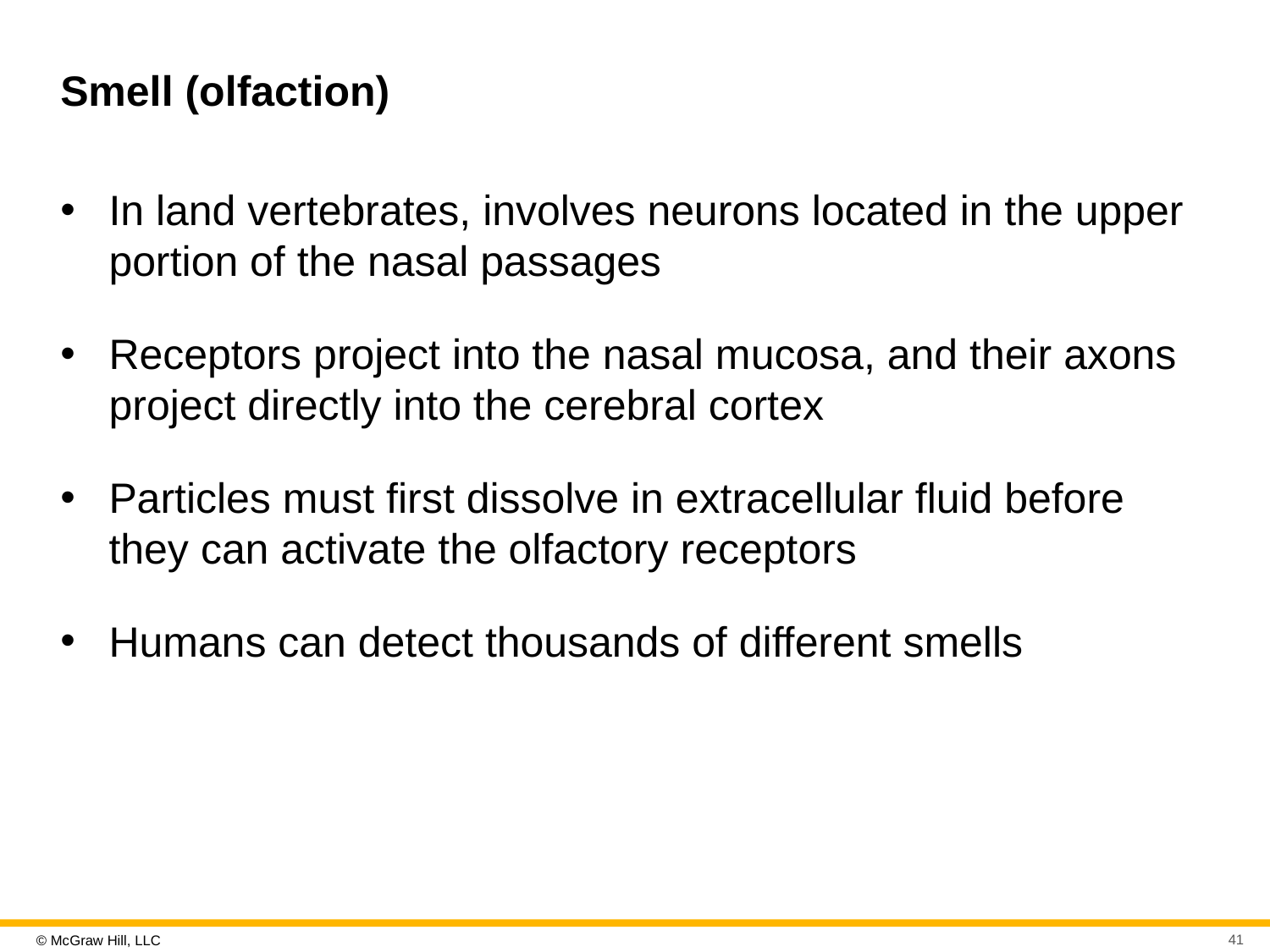

# Smell (olfaction)
In land vertebrates, involves neurons located in the upper portion of the nasal passages
Receptors project into the nasal mucosa, and their axons project directly into the cerebral cortex
Particles must first dissolve in extracellular fluid before they can activate the olfactory receptors
Humans can detect thousands of different smells
41